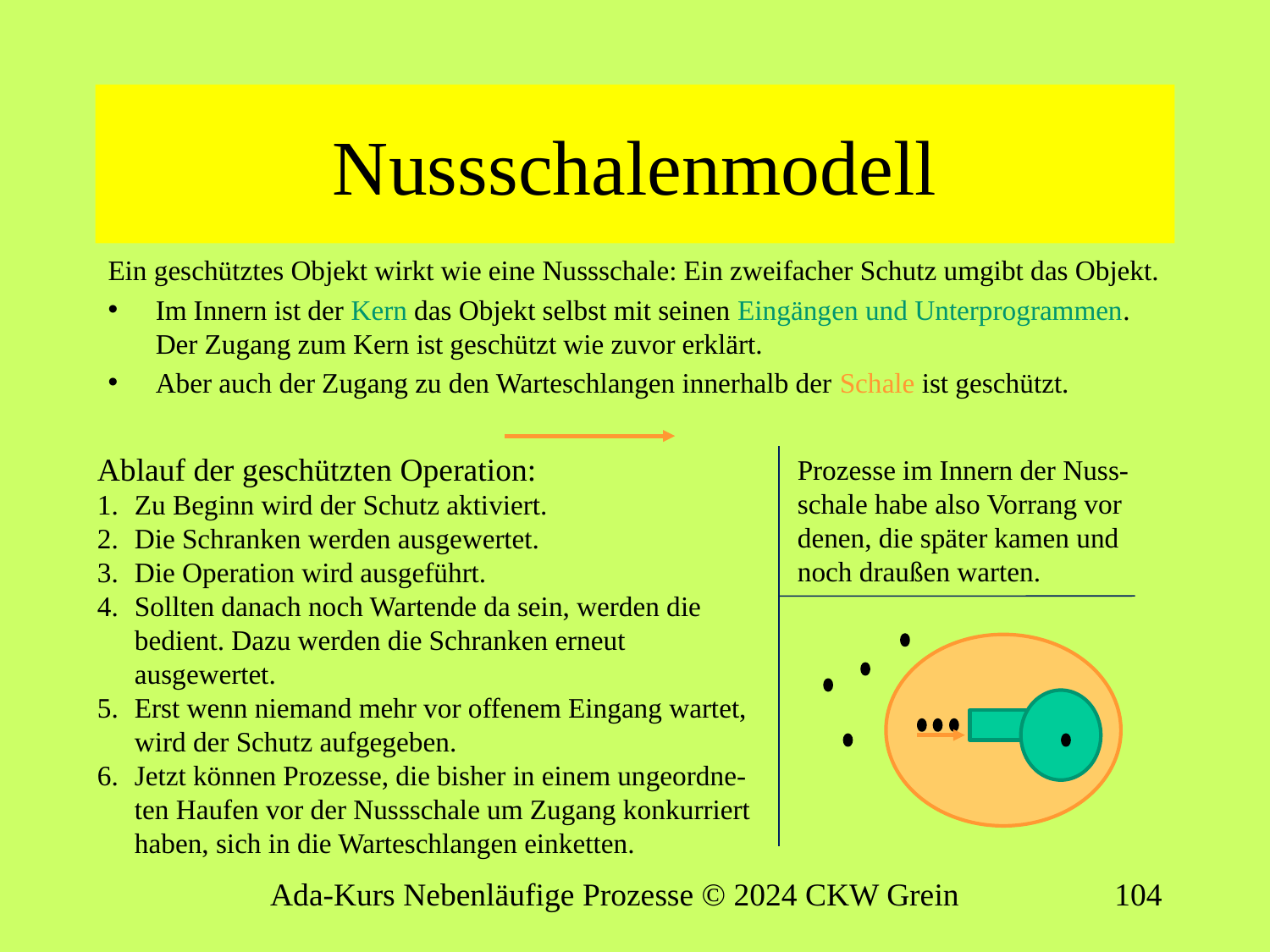

# Nussschalenmodell
Ein geschütztes Objekt wirkt wie eine Nussschale: Ein zweifacher Schutz umgibt das Objekt.
Im Innern ist der Kern das Objekt selbst mit seinen Eingängen und Unterprogrammen. Der Zugang zum Kern ist geschützt wie zuvor erklärt.
Aber auch der Zugang zu den Warteschlangen innerhalb der Schale ist geschützt.
Ablauf der geschützten Operation:
Zu Beginn wird der Schutz aktiviert.
Die Schranken werden ausgewertet.
Die Operation wird ausgeführt.
Sollten danach noch Wartende da sein, werden die bedient. Dazu werden die Schranken erneut ausgewertet.
Erst wenn niemand mehr vor offenem Eingang wartet, wird der Schutz aufgegeben.
Jetzt können Prozesse, die bisher in einem ungeordne-ten Haufen vor der Nussschale um Zugang konkurriert haben, sich in die Warteschlangen einketten.
Prozesse im Innern der Nuss-schale habe also Vorrang vor denen, die später kamen und noch draußen warten.

Ada-Kurs Nebenläufige Prozesse © 2024 CKW Grein
104